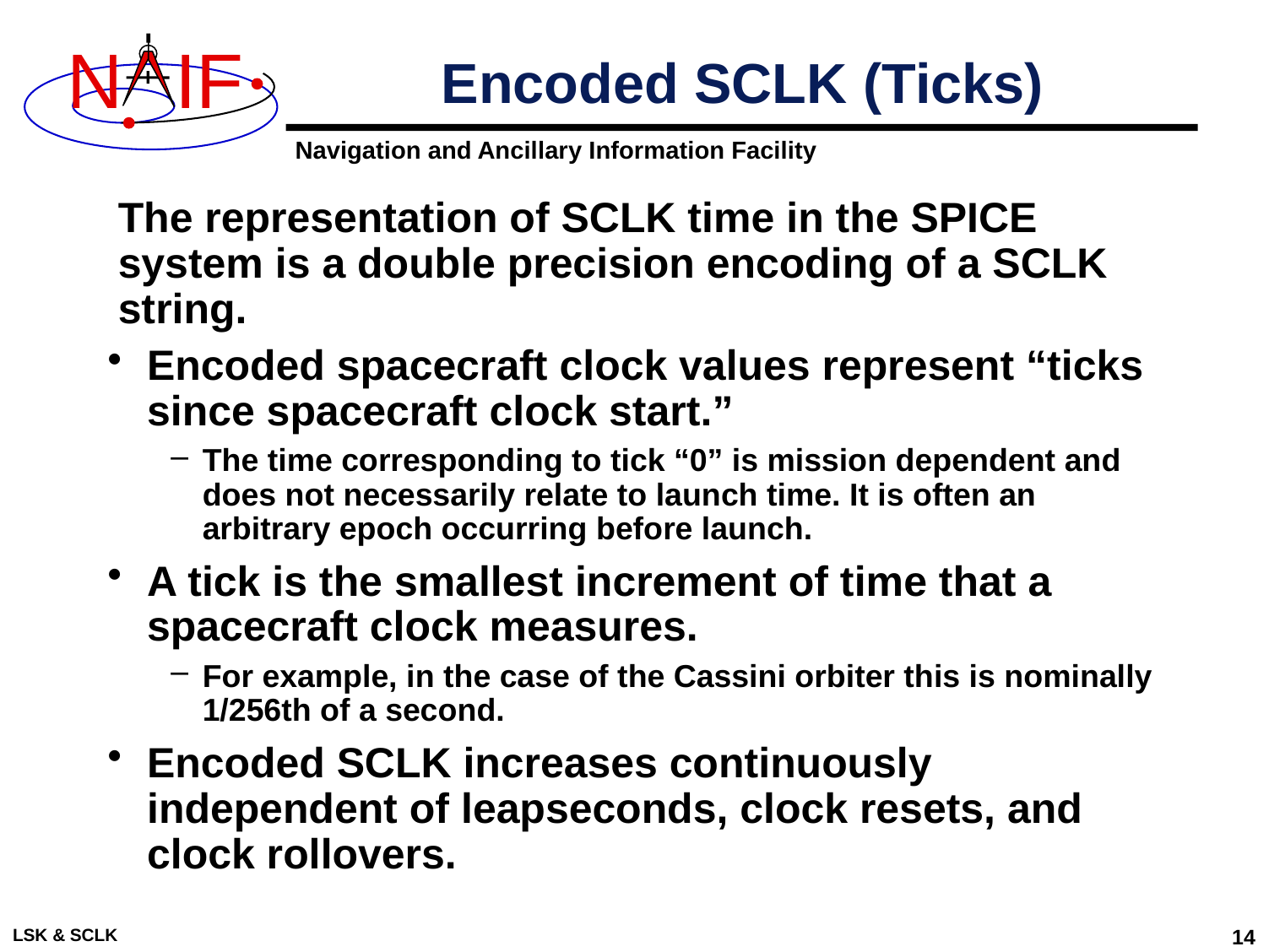

# Encoded SCLK (Ticks)
The representation of SCLK time in the SPICE system is a double precision encoding of a SCLK string.
Encoded spacecraft clock values represent “ticks since spacecraft clock start.”
The time corresponding to tick “0” is mission dependent and does not necessarily relate to launch time. It is often an arbitrary epoch occurring before launch.
A tick is the smallest increment of time that a spacecraft clock measures.
For example, in the case of the Cassini orbiter this is nominally 1/256th of a second.
Encoded SCLK increases continuously independent of leapseconds, clock resets, and clock rollovers.
LSK & SCLK
14